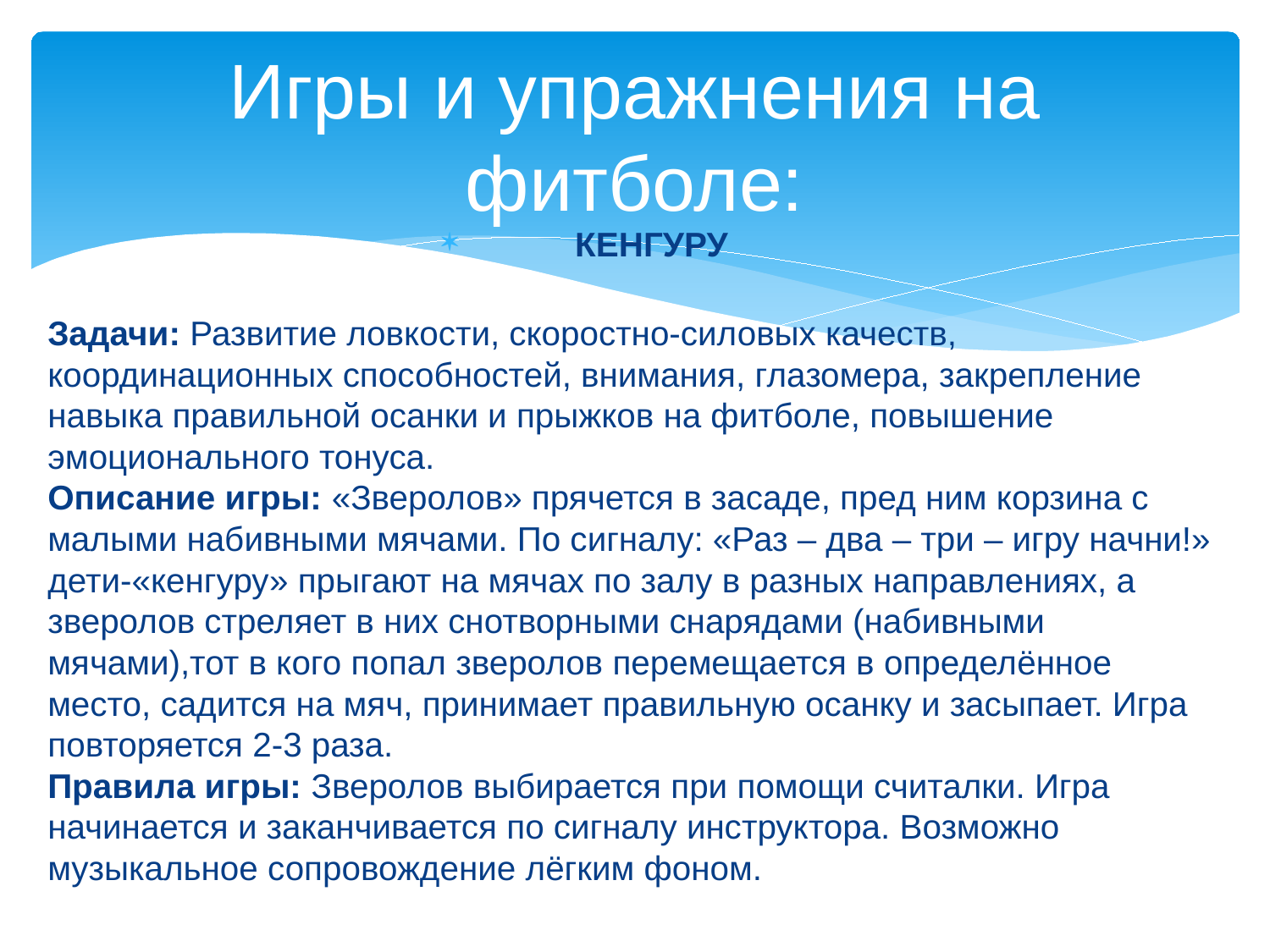

# Игры и упражнения на фитболе:
КЕНГУРУ
Задачи: Развитие ловкости, скоростно-силовых качеств, координационных способностей, внимания, глазомера, закрепление навыка правильной осанки и прыжков на фитболе, повышение эмоционального тонуса.
Описание игры: «Зверолов» прячется в засаде, пред ним корзина с малыми набивными мячами. По сигналу: «Раз – два – три – игру начни!» дети-«кенгуру» прыгают на мячах по залу в разных направлениях, а зверолов стреляет в них снотворными снарядами (набивными мячами),тот в кого попал зверолов перемещается в определённое место, садится на мяч, принимает правильную осанку и засыпает. Игра повторяется 2-3 раза.
Правила игры: Зверолов выбирается при помощи считалки. Игра начинается и заканчивается по сигналу инструктора. Возможно музыкальное сопровождение лёгким фоном.